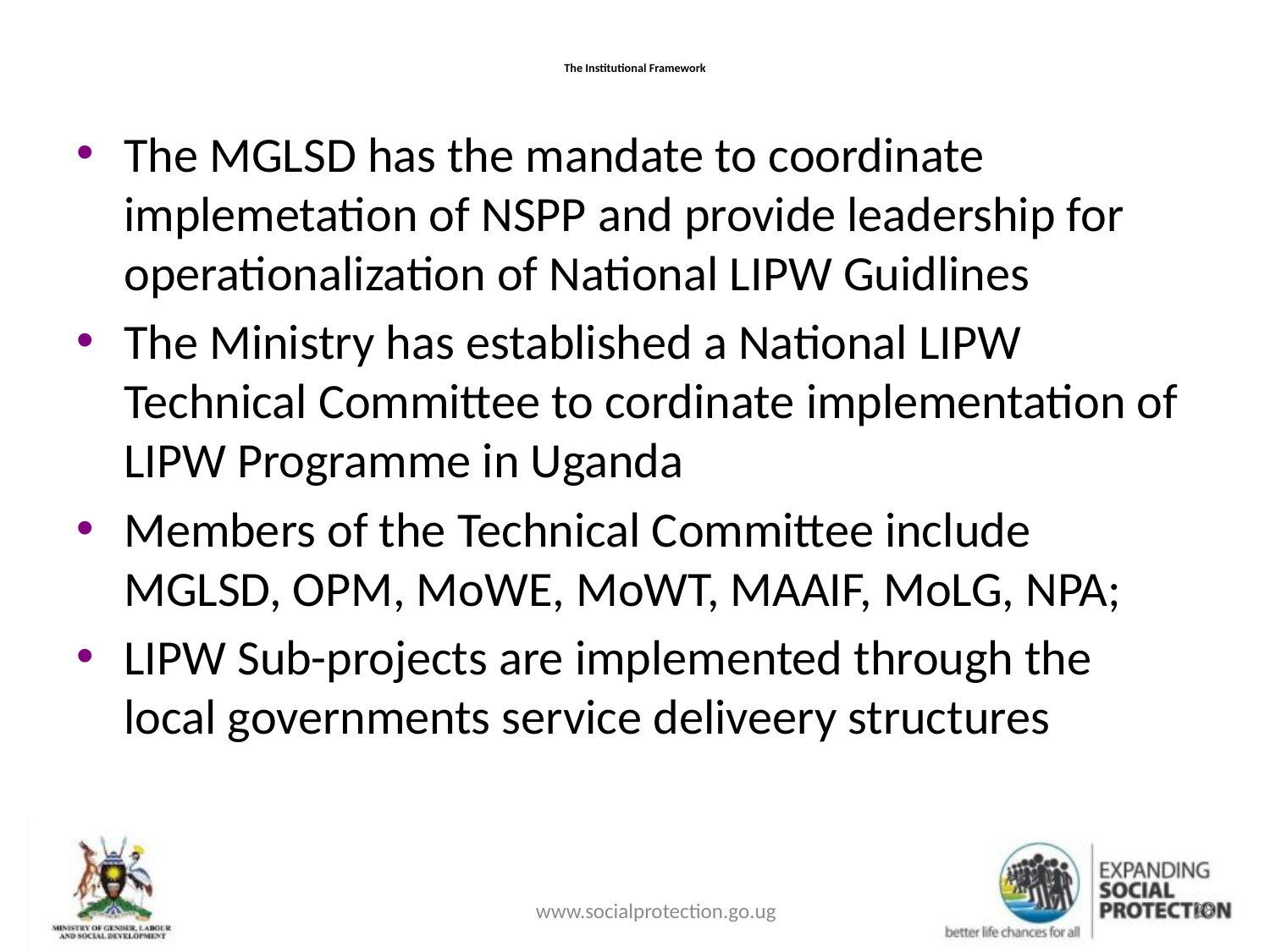

# The Institutional Framework
The MGLSD has the mandate to coordinate implemetation of NSPP and provide leadership for operationalization of National LIPW Guidlines
The Ministry has established a National LIPW Technical Committee to cordinate implementation of LIPW Programme in Uganda
Members of the Technical Committee include MGLSD, OPM, MoWE, MoWT, MAAIF, MoLG, NPA;
LIPW Sub-projects are implemented through the local governments service deliveery structures